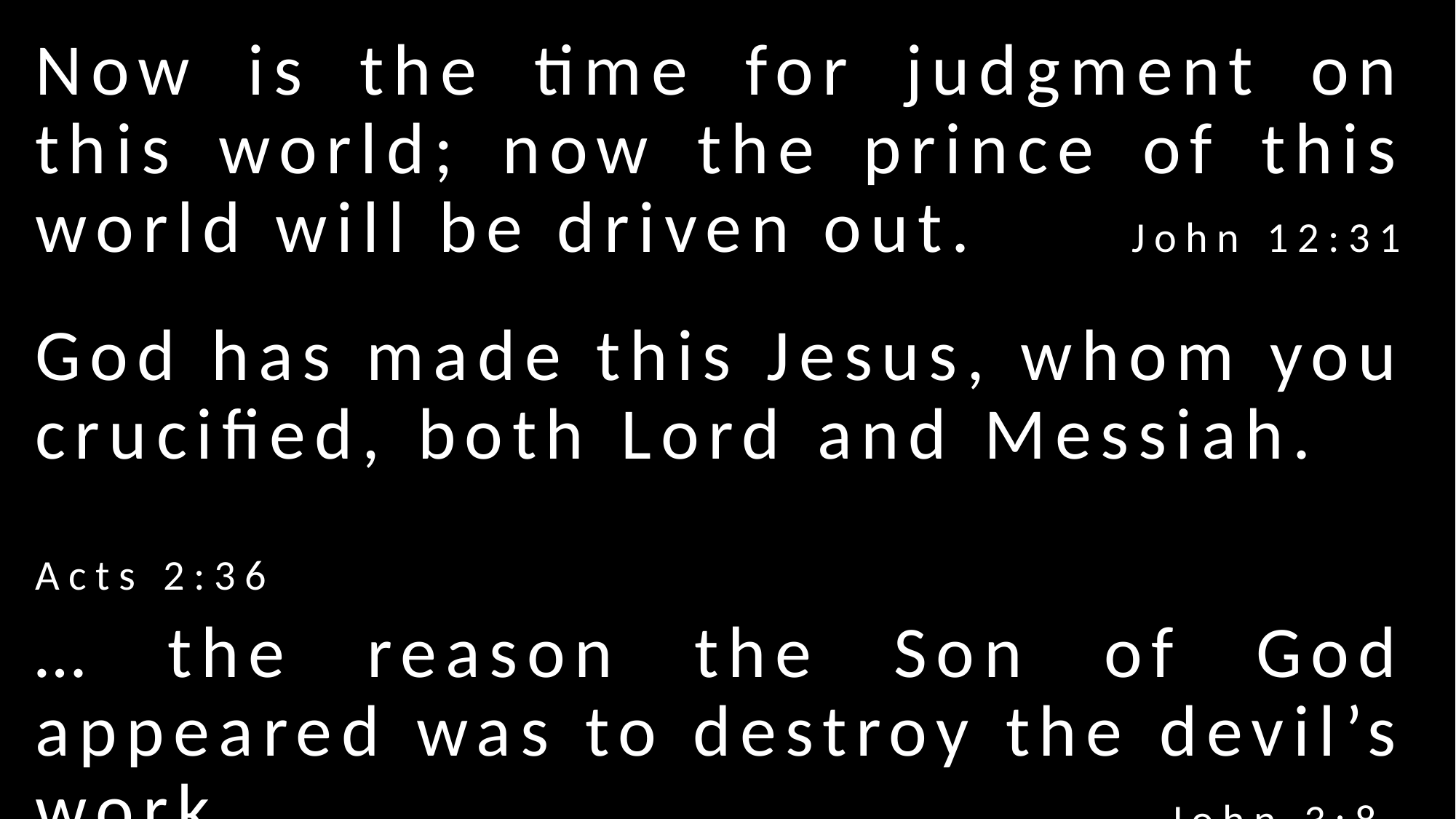

Now is the time for judgment on this world; now the prince of this world will be driven out.       John 12:31

God has made this Jesus, whom you crucified, both Lord and Messiah.             		                                                                 Acts 2:36
… the reason the Son of God appeared was to destroy the devil’s work. 								   John 3:8